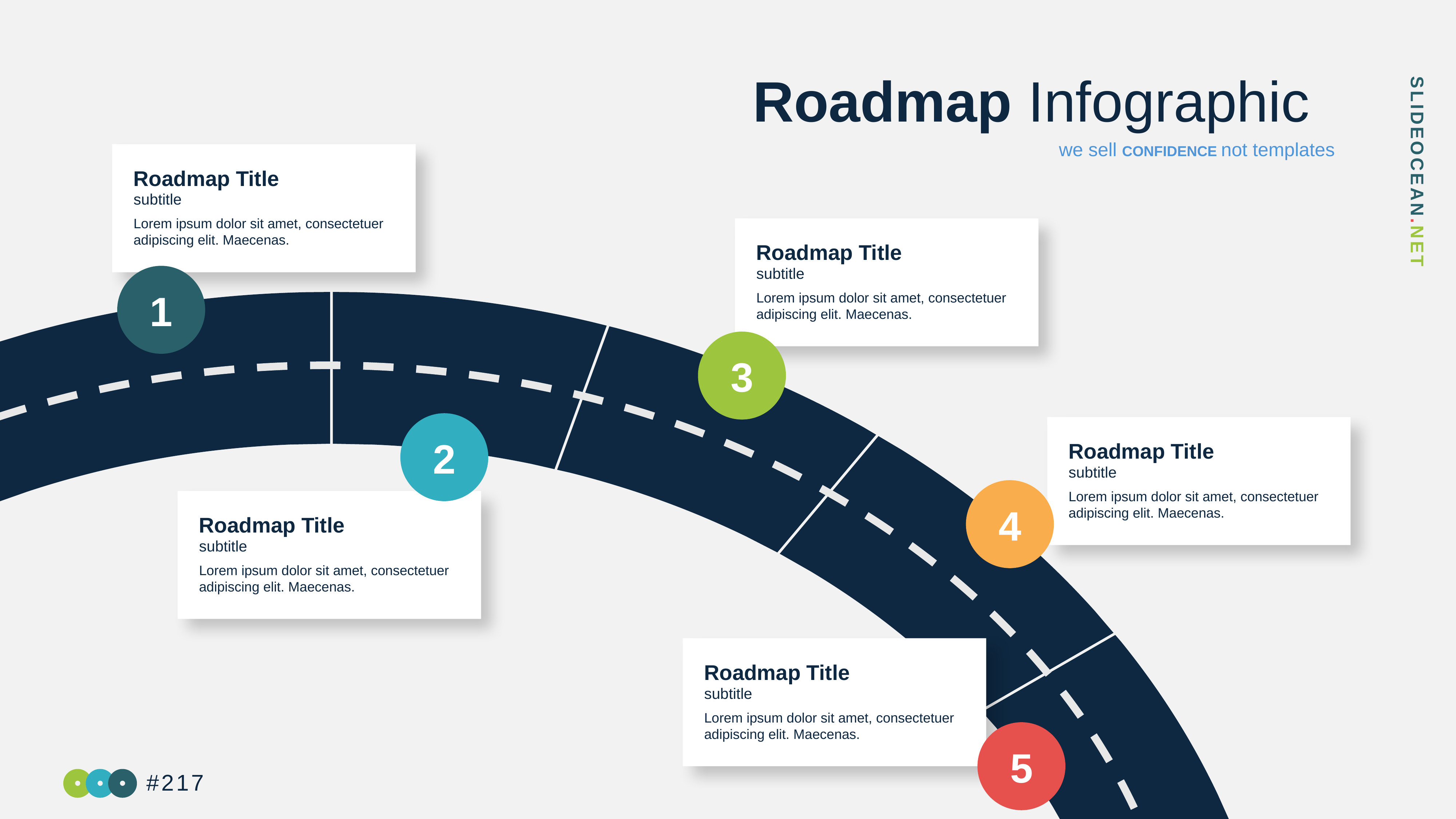

Roadmap Infographic
we sell CONFIDENCE not templates

Roadmap Title
subtitle
Lorem ipsum dolor sit amet, consectetuer adipiscing elit. Maecenas.

Roadmap Title
subtitle
Lorem ipsum dolor sit amet, consectetuer adipiscing elit. Maecenas.

1

3

2

Roadmap Title
subtitle
Lorem ipsum dolor sit amet, consectetuer adipiscing elit. Maecenas.

4

Roadmap Title
subtitle
Lorem ipsum dolor sit amet, consectetuer adipiscing elit. Maecenas.

Roadmap Title
subtitle
Lorem ipsum dolor sit amet, consectetuer adipiscing elit. Maecenas.

5
#217